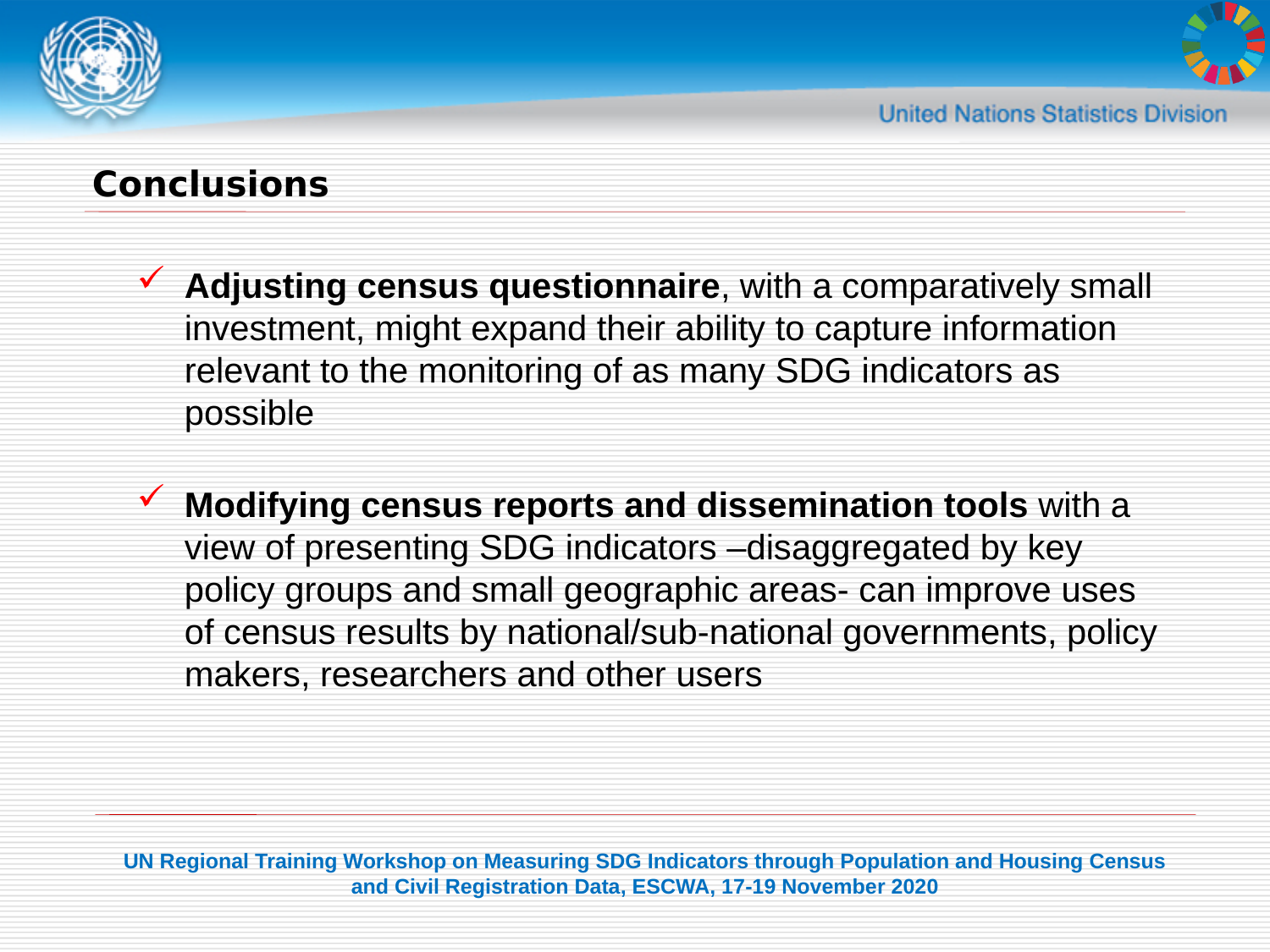

# Conclusions

Adjusting census questionnaire, with a comparatively small investment, might expand their ability to capture information relevant to the monitoring of as many SDG indicators as possible

Modifying census reports and dissemination tools with a view of presenting SDG indicators –disaggregated by key policy groups and small geographic areas- can improve uses of census results by national/sub-national governments, policy makers, researchers and other users